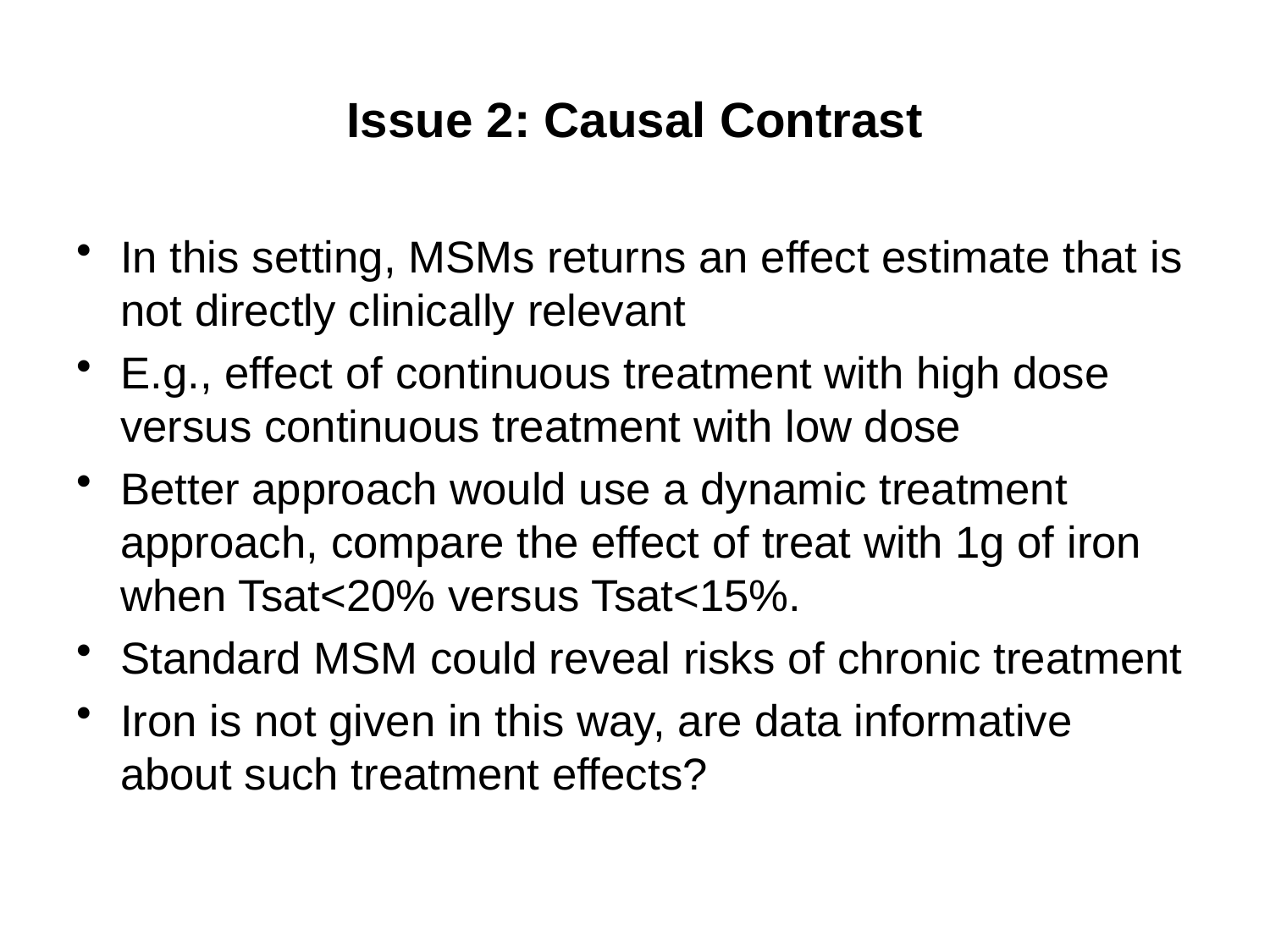

# Issue 2: Causal Contrast
In this setting, MSMs returns an effect estimate that is not directly clinically relevant
E.g., effect of continuous treatment with high dose versus continuous treatment with low dose
Better approach would use a dynamic treatment approach, compare the effect of treat with 1g of iron when Tsat<20% versus Tsat<15%.
Standard MSM could reveal risks of chronic treatment
Iron is not given in this way, are data informative about such treatment effects?